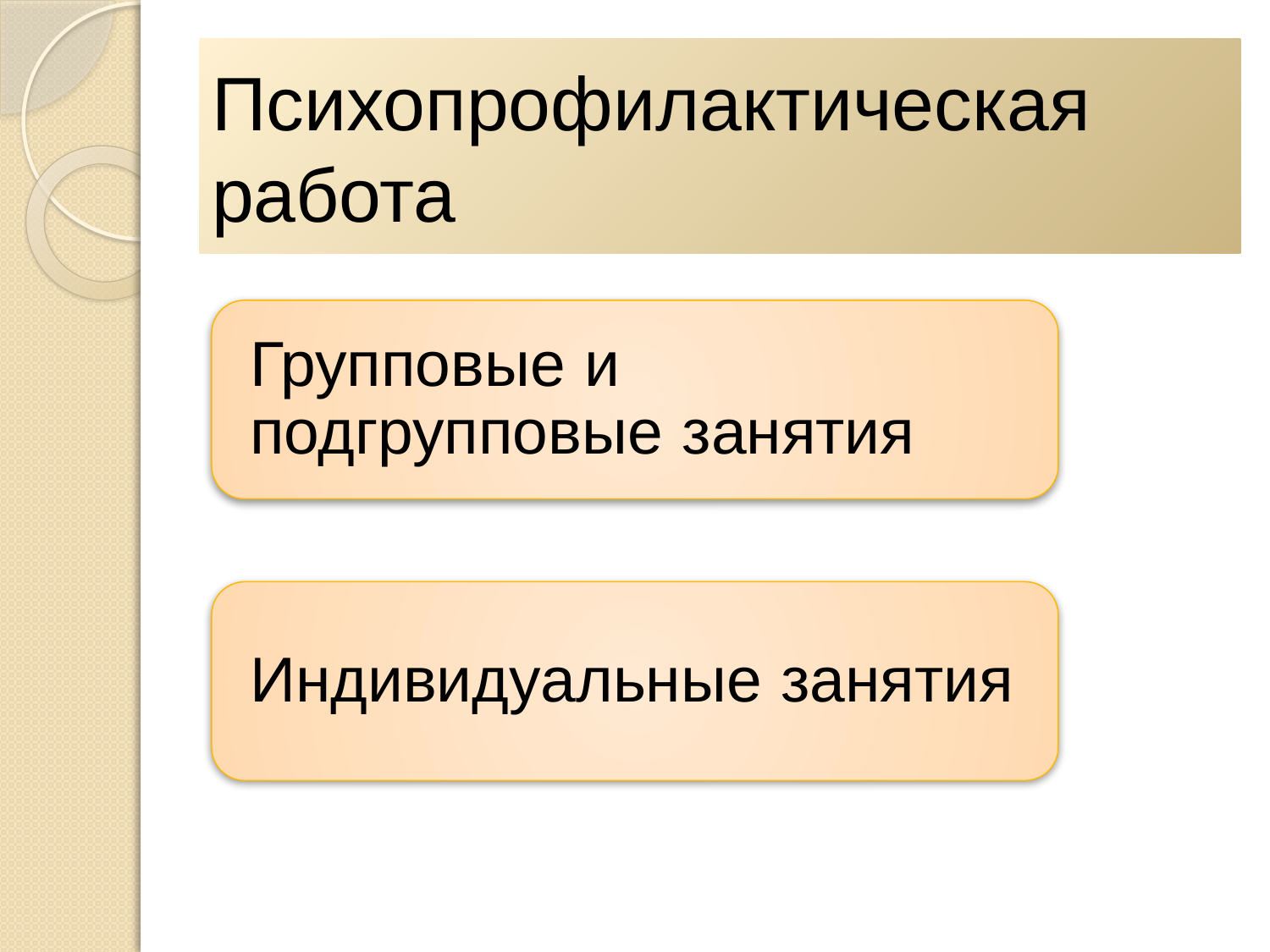

# Психопрофилактическая работа
Групповые и подгрупповые занятия

Индивидуальные занятия